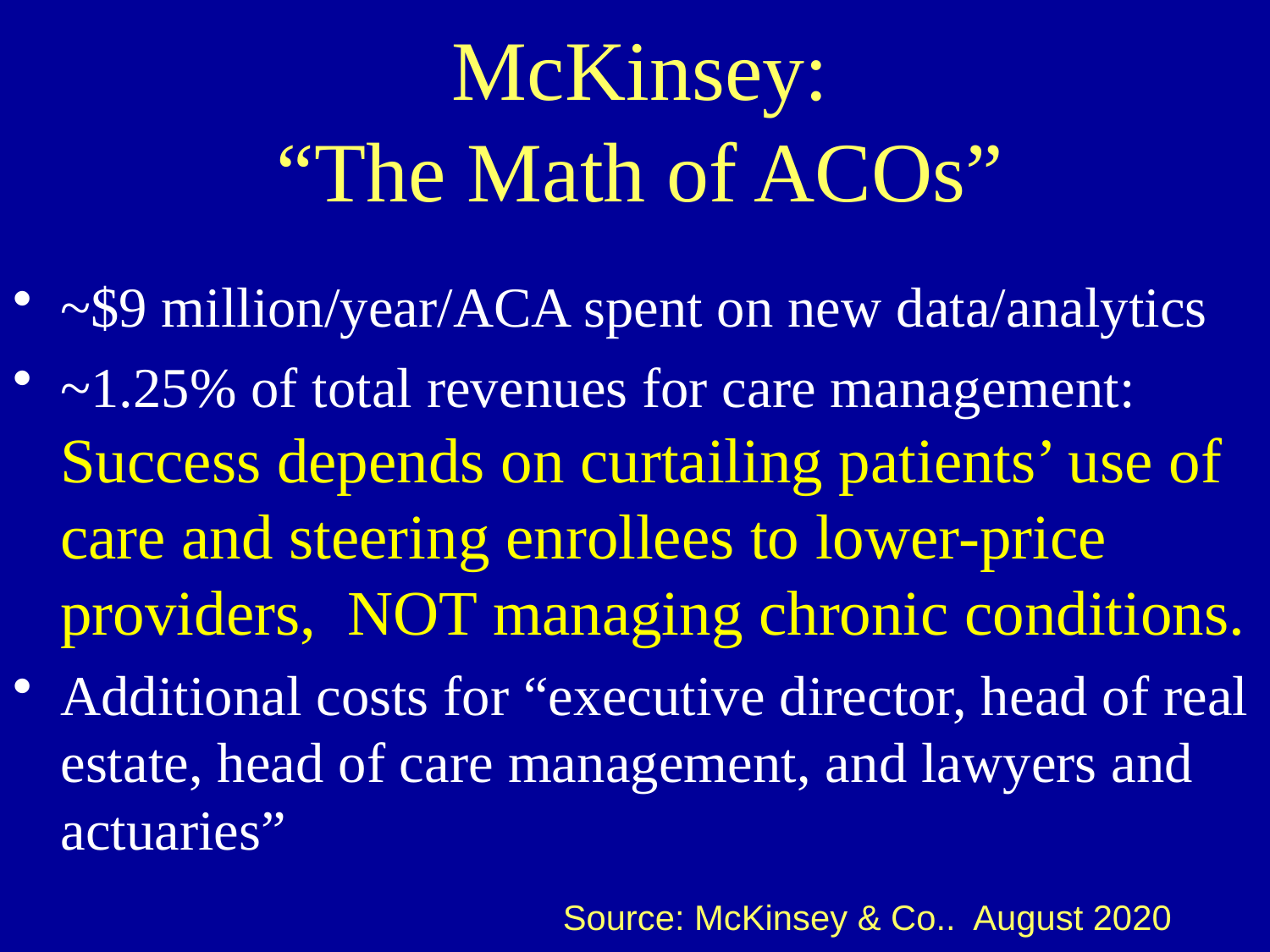

# McKinsey: “The Math of ACOs”
~$9 million/year/ACA spent on new data/analytics
~1.25% of total revenues for care management: Success depends on curtailing patients’ use of care and steering enrollees to lower-price providers,  NOT managing chronic conditions.
Additional costs for “executive director, head of real estate, head of care management, and lawyers and actuaries”
Source: McKinsey & Co..  August 2020